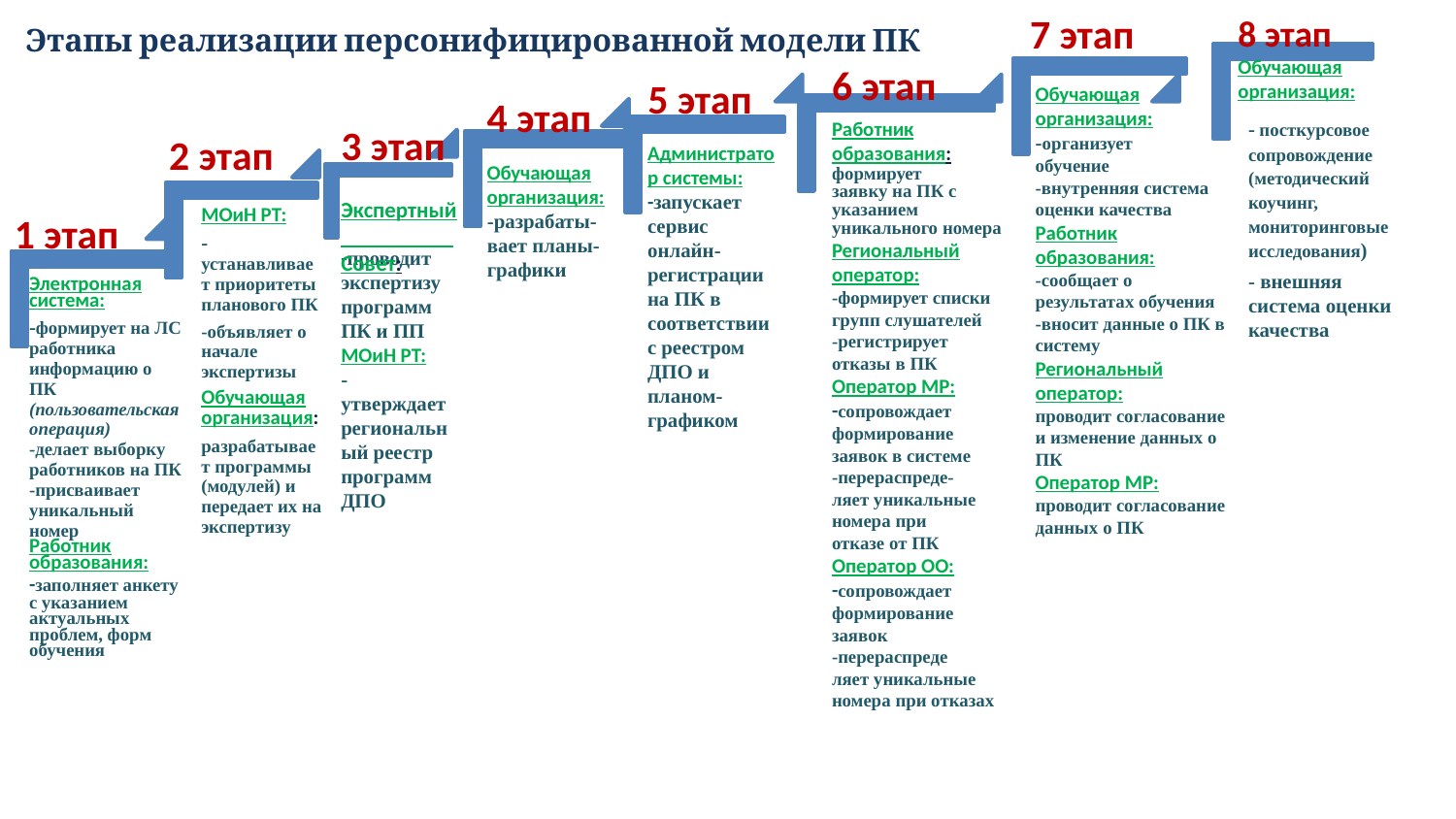

# Этапы реализации персонифицированной модели ПК
7 этап
8 этап
Обучающая организация:
6 этап
5 этап
Обучающая организация:
-организует
обучение
-внутренняя система оценки качества
Работник образования:
-сообщает о результатах обучения
-вносит данные о ПК в систему
Региональный оператор:
проводит согласование и изменение данных о ПК
Оператор МР:
проводит согласование данных о ПК

Электронная система:
-формирует на ЛС работника информацию о ПК (пользовательская операция)
-делает выборку работников на ПК
-присваивает уникальный номер
Работник образования:
-заполняет анкету с указанием актуальных проблем, форм обучения
МОиН РТ:
-устанавливает приоритеты планового ПК
-объявляет о начале экспертизы
Обучающая организация:
разрабатывает программы (модулей) и передает их на экспертизу

- посткурсовое сопровождение (методический коучинг, мониторинговые исследования)
- внешняя система оценки качества
4 этап

Обучающая организация:
Работник образования:
формирует
заявку на ПК с указанием уникального номера
Региональный оператор:
-формирует списки  групп слушателей
-регистрирует
отказы в ПК
Оператор МР:
-сопровождает формирование
заявок в системе
-перераспреде-
ляет уникальные номера при
отказе от ПК
Оператор ОО:
-сопровождает формирование
заявок
-перераспреде
ляет уникальные номера при отказах

3 этап
 Экспертный                        Совет:
2 этап
Администратор системы:
-запускает сервис онлайн-регистрации на ПК в соответствии с реестром ДПО и планом-графиком
1 этап
-разрабаты-
вает планы-графики

-проводит экспертизу программ ПК и ПП
МОиН РТ:
-утверждает региональный реестр программ ДПО